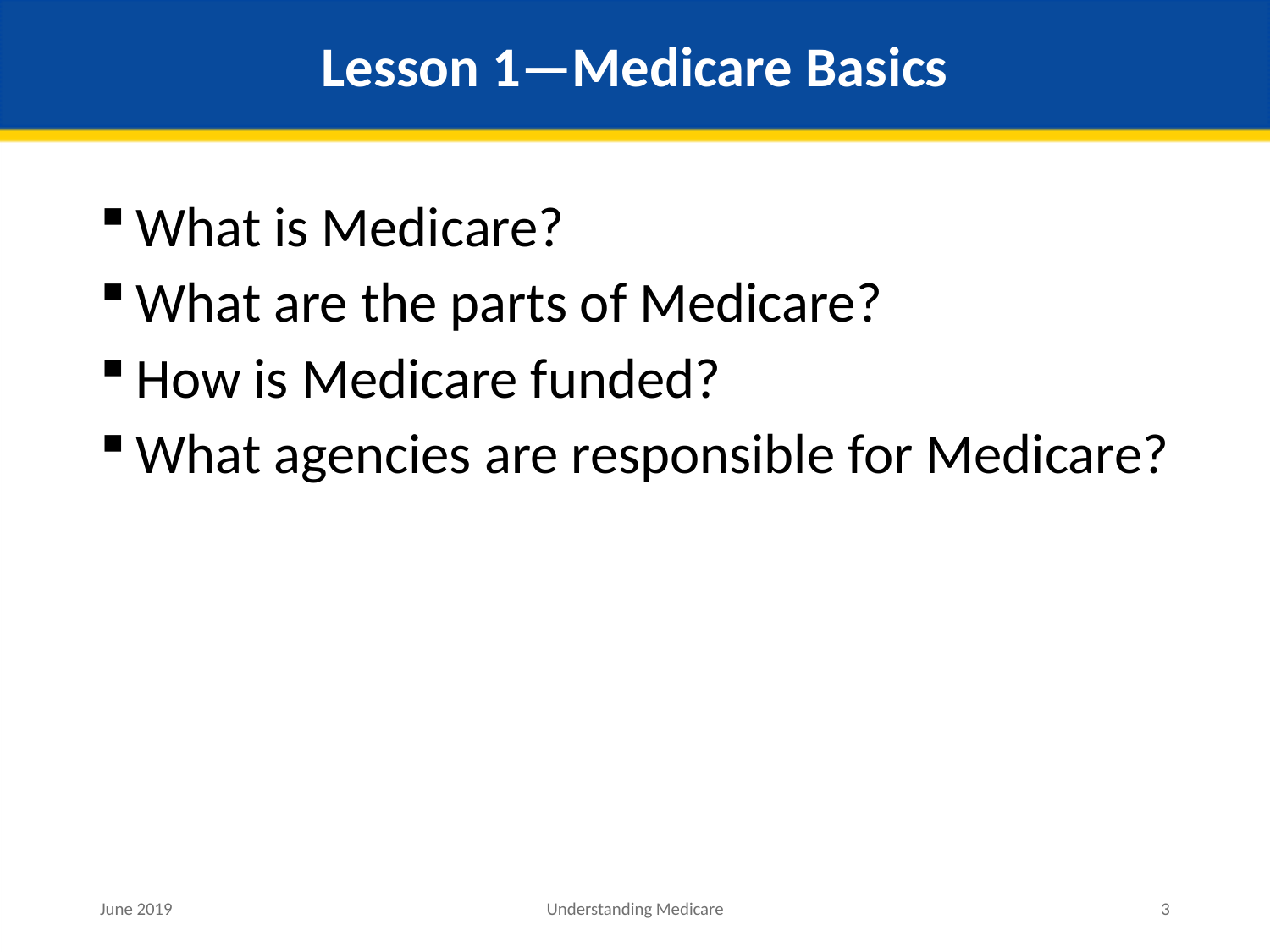

# Lesson 1—Medicare Basics
What is Medicare?
What are the parts of Medicare?
How is Medicare funded?
What agencies are responsible for Medicare?

June 2019
Understanding Medicare
3